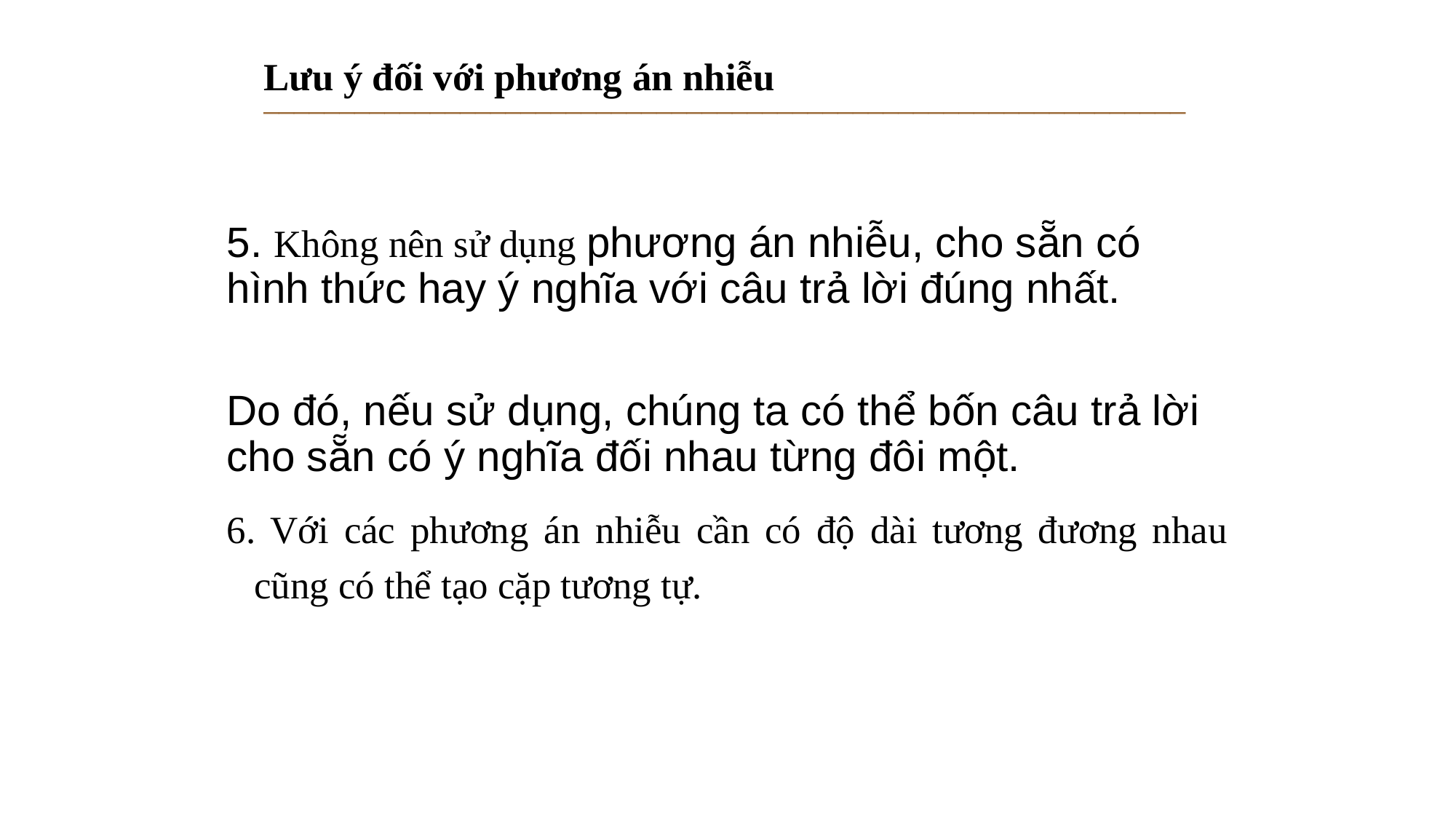

# Lưu ý đối với phương án nhiễu _____________________________________________________________

5. Không nên sử dụng phương án nhiễu, cho sẵn có hình thức hay ý nghĩa với câu trả lời đúng nhất.

Do đó, nếu sử dụng, chúng ta có thể bốn câu trả lời cho sẵn có ý nghĩa đối nhau từng đôi một.
6. Với các phương án nhiễu cần có độ dài tương đương nhau cũng có thể tạo cặp tương tự.